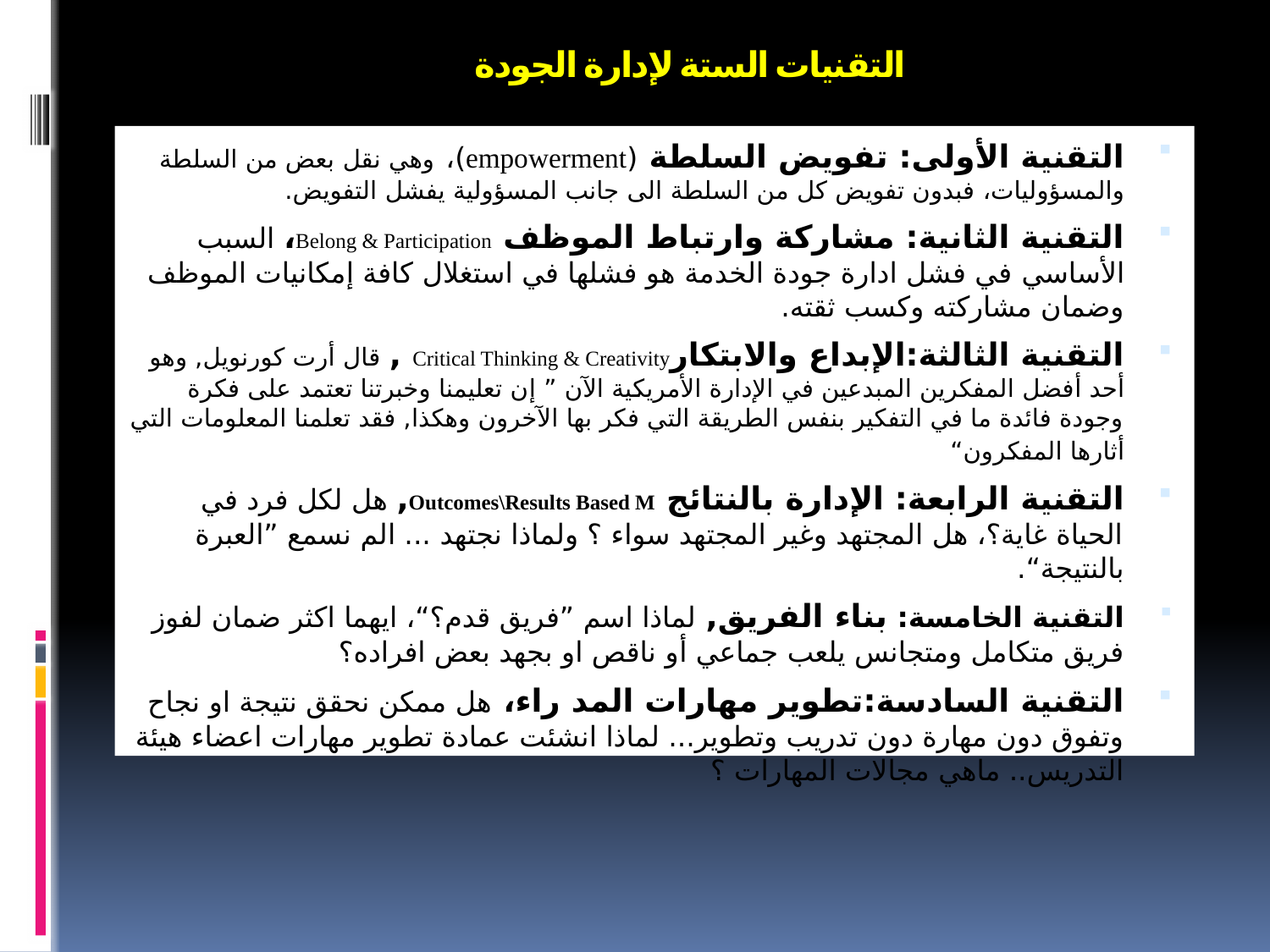

# التقنيات الستة لإدارة الجودة
التقنية الأولى: تفويض السلطة (empowerment)، وهي نقل بعض من السلطة والمسؤوليات، فبدون تفويض كل من السلطة الى جانب المسؤولية يفشل التفويض.
التقنية الثانية: مشاركة وارتباط الموظف Belong & Participation، السبب الأساسي في فشل ادارة جودة الخدمة هو فشلها في استغلال كافة إمكانيات الموظف وضمان مشاركته وكسب ثقته.
التقنية الثالثة:الإبداع والابتكارCritical Thinking & Creativity , قال أرت كورنويل, وهو أحد أفضل المفكرين المبدعين في الإدارة الأمريكية الآن ” إن تعليمنا وخبرتنا تعتمد على فكرة وجودة فائدة ما في التفكير بنفس الطريقة التي فكر بها الآخرون وهكذا, فقد تعلمنا المعلومات التي أثارها المفكرون“
التقنية الرابعة: الإدارة بالنتائج Outcomes\Results Based M, هل لكل فرد في الحياة غاية؟، هل المجتهد وغير المجتهد سواء ؟ ولماذا نجتهد ... الم نسمع ”العبرة بالنتيجة“.
التقنية الخامسة: بناء الفريق, لماذا اسم ”فريق قدم؟“، ايهما اكثر ضمان لفوز فريق متكامل ومتجانس يلعب جماعي أو ناقص او بجهد بعض افراده؟
التقنية السادسة:تطوير مهارات المد راء، هل ممكن نحقق نتيجة او نجاح وتفوق دون مهارة دون تدريب وتطوير... لماذا انشئت عمادة تطوير مهارات اعضاء هيئة التدريس.. ماهي مجالات المهارات ؟